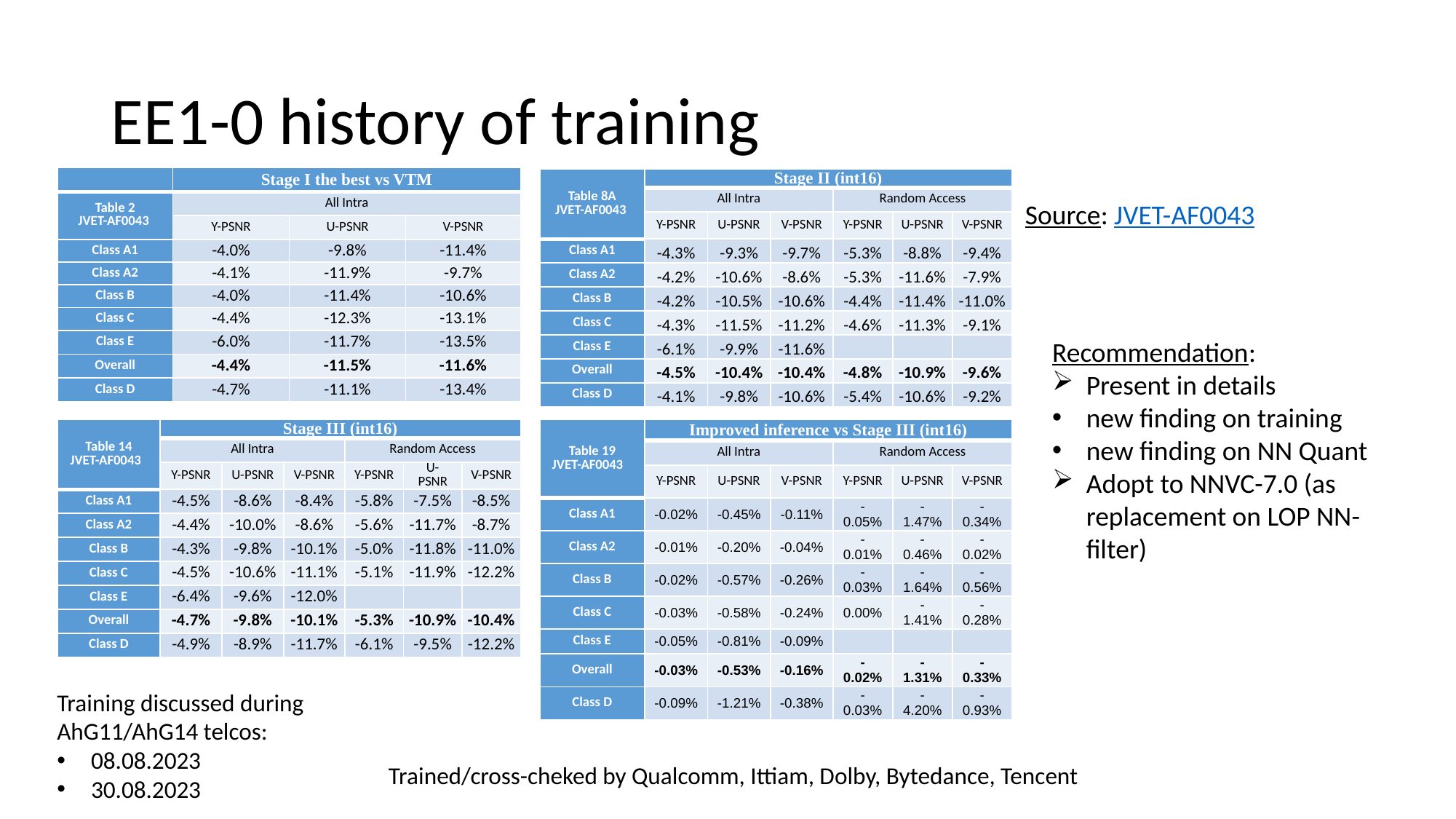

# EE1-0 history of training
|  | Stage I the best vs VTM |  |  |
| --- | --- | --- | --- |
| Table 2 JVET-AF0043 | All Intra |  |  |
|  | Y-PSNR | U-PSNR | V-PSNR |
| Class A1 | -4.0% | -9.8% | -11.4% |
| Class A2 | -4.1% | -11.9% | -9.7% |
| Class B | -4.0% | -11.4% | -10.6% |
| Class C | -4.4% | -12.3% | -13.1% |
| Class E | -6.0% | -11.7% | -13.5% |
| Overall | -4.4% | -11.5% | -11.6% |
| Class D | -4.7% | -11.1% | -13.4% |
| Table 8A JVET-AF0043 | Stage II (int16) |  |  |  |  |  |
| --- | --- | --- | --- | --- | --- | --- |
|  | All Intra |  |  | Random Access |  |  |
|  | Y-PSNR | U-PSNR | V-PSNR | Y-PSNR | U-PSNR | V-PSNR |
| Class A1 | -4.3% | -9.3% | -9.7% | -5.3% | -8.8% | -9.4% |
| Class A2 | -4.2% | -10.6% | -8.6% | -5.3% | -11.6% | -7.9% |
| Class B | -4.2% | -10.5% | -10.6% | -4.4% | -11.4% | -11.0% |
| Class C | -4.3% | -11.5% | -11.2% | -4.6% | -11.3% | -9.1% |
| Class E | -6.1% | -9.9% | -11.6% |  |  |  |
| Overall | -4.5% | -10.4% | -10.4% | -4.8% | -10.9% | -9.6% |
| Class D | -4.1% | -9.8% | -10.6% | -5.4% | -10.6% | -9.2% |
Source: JVET-AF0043
Recommendation:
Present in details
new finding on training
new finding on NN Quant
Adopt to NNVC-7.0 (as replacement on LOP NN-filter)

| Table 14 JVET-AF0043 | Stage III (int16) |  |  |  |  |  |
| --- | --- | --- | --- | --- | --- | --- |
|  | All Intra |  |  | Random Access |  |  |
|  | Y-PSNR | U-PSNR | V-PSNR | Y-PSNR | U-PSNR | V-PSNR |
| Class A1 | -4.5% | -8.6% | -8.4% | -5.8% | -7.5% | -8.5% |
| Class A2 | -4.4% | -10.0% | -8.6% | -5.6% | -11.7% | -8.7% |
| Class B | -4.3% | -9.8% | -10.1% | -5.0% | -11.8% | -11.0% |
| Class C | -4.5% | -10.6% | -11.1% | -5.1% | -11.9% | -12.2% |
| Class E | -6.4% | -9.6% | -12.0% |  |  |  |
| Overall | -4.7% | -9.8% | -10.1% | -5.3% | -10.9% | -10.4% |
| Class D | -4.9% | -8.9% | -11.7% | -6.1% | -9.5% | -12.2% |
| Table 19 JVET-AF0043 | Improved inference vs Stage III (int16) |  |  |  |  |  |
| --- | --- | --- | --- | --- | --- | --- |
|  | All Intra |  |  | Random Access |  |  |
|  | Y-PSNR | U-PSNR | V-PSNR | Y-PSNR | U-PSNR | V-PSNR |
| Class A1 | -0.02% | -0.45% | -0.11% | -0.05% | -1.47% | -0.34% |
| Class A2 | -0.01% | -0.20% | -0.04% | -0.01% | -0.46% | -0.02% |
| Class B | -0.02% | -0.57% | -0.26% | -0.03% | -1.64% | -0.56% |
| Class C | -0.03% | -0.58% | -0.24% | 0.00% | -1.41% | -0.28% |
| Class E | -0.05% | -0.81% | -0.09% |  |  |  |
| Overall | -0.03% | -0.53% | -0.16% | -0.02% | -1.31% | -0.33% |
| Class D | -0.09% | -1.21% | -0.38% | -0.03% | -4.20% | -0.93% |
Training discussed during
AhG11/AhG14 telcos:
08.08.2023
30.08.2023
Trained/cross-cheked by Qualcomm, Ittiam, Dolby, Bytedance, Tencent